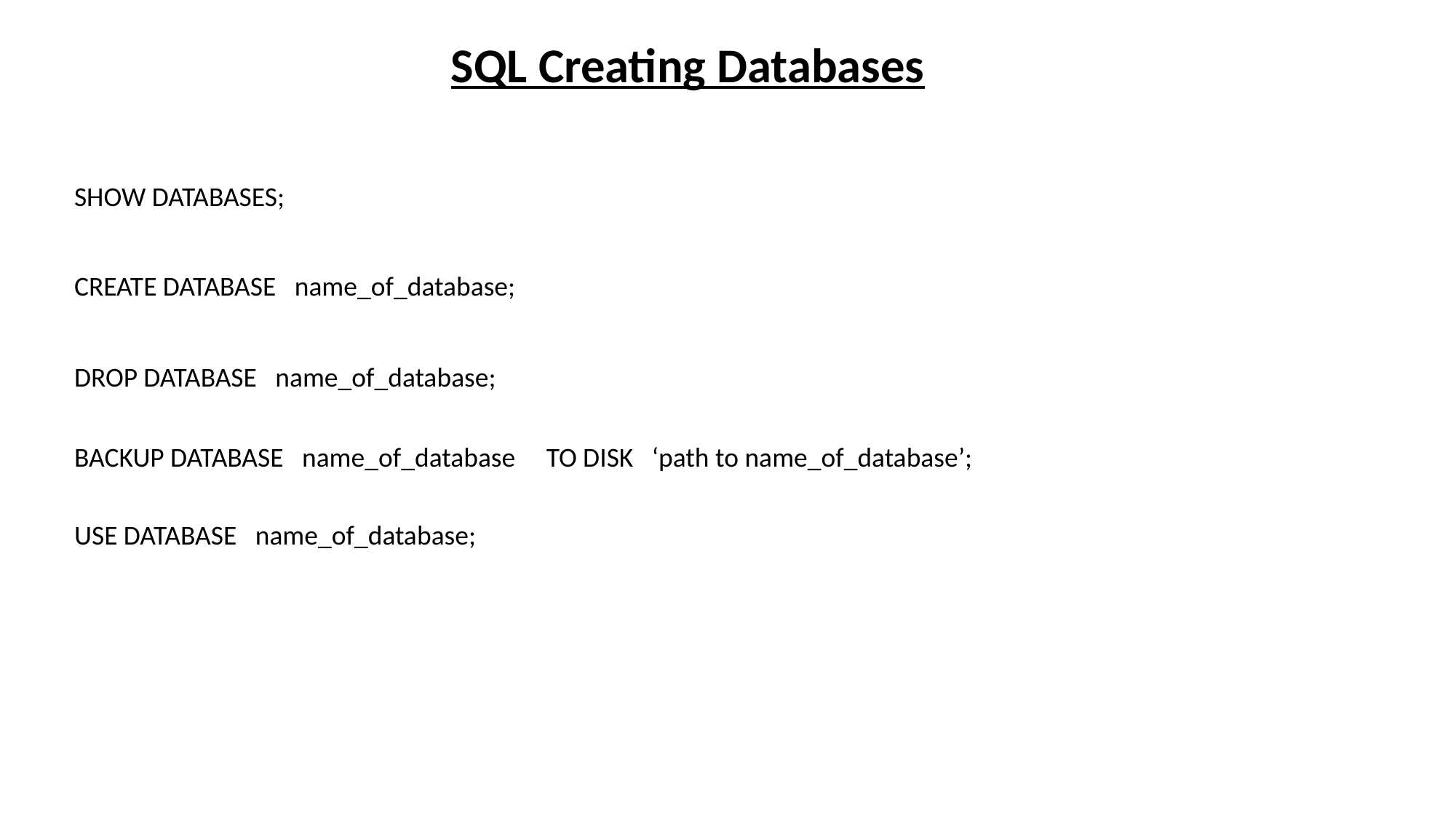

SQL Creating Databases
SHOW DATABASES;
CREATE DATABASE   name_of_database;
DROP DATABASE   name_of_database;
BACKUP DATABASE   name_of_database     TO DISK   ‘path to name_of_database’;
USE DATABASE   name_of_database;